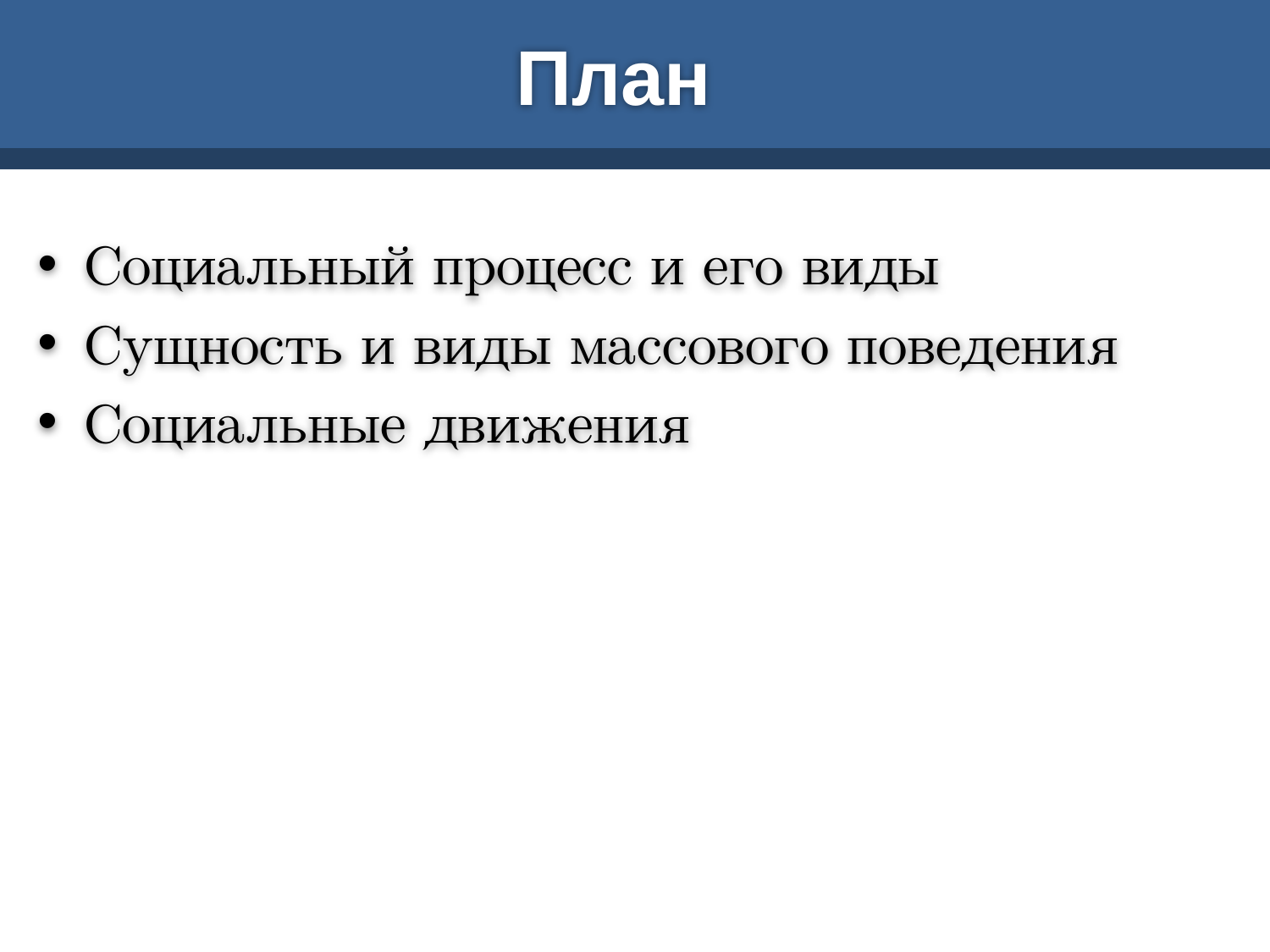

# План
Социальный процесс и его виды
Сущность и виды массового поведения
Социальные движения